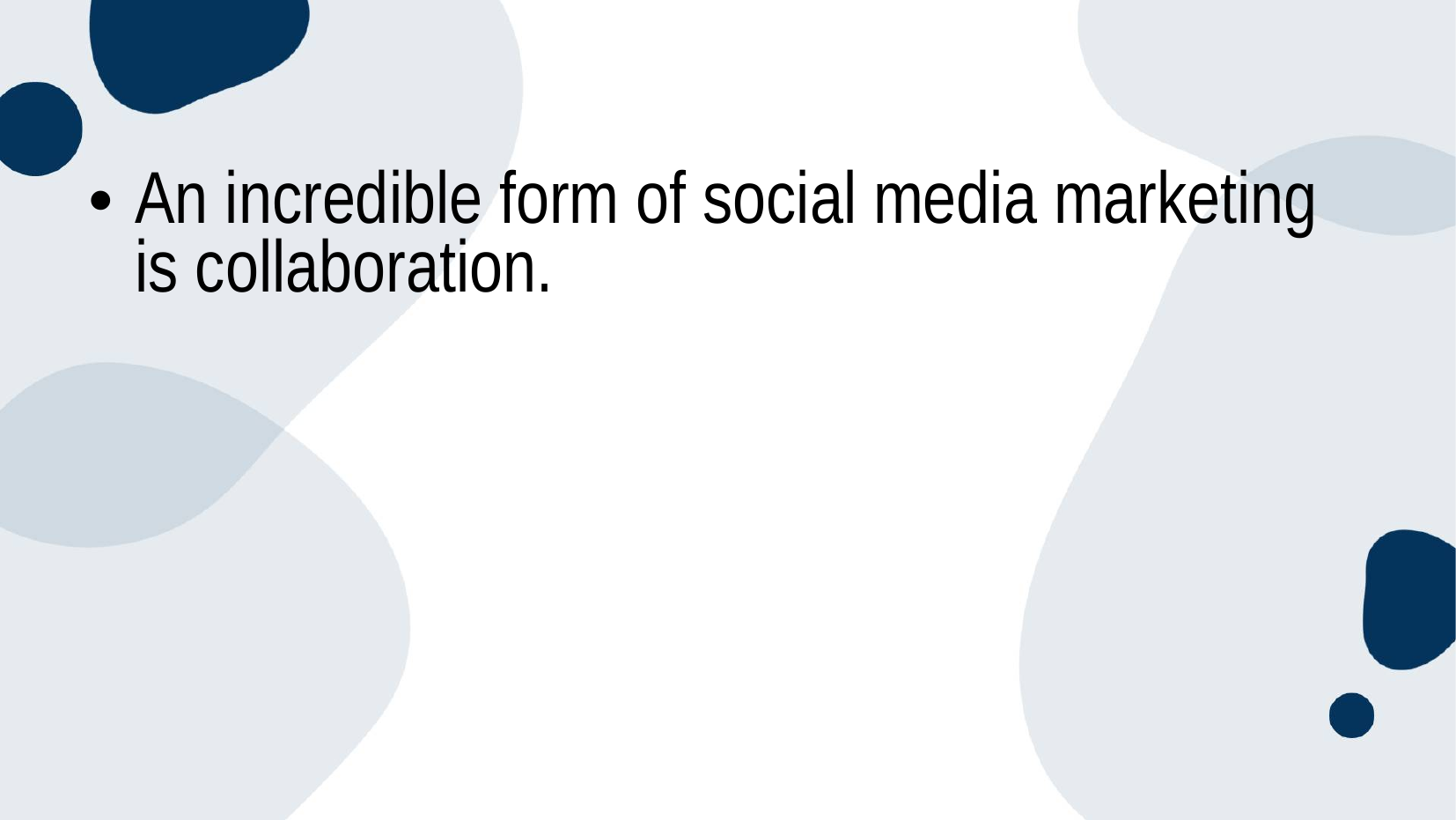

An incredible form of social media marketing  is collaboration.